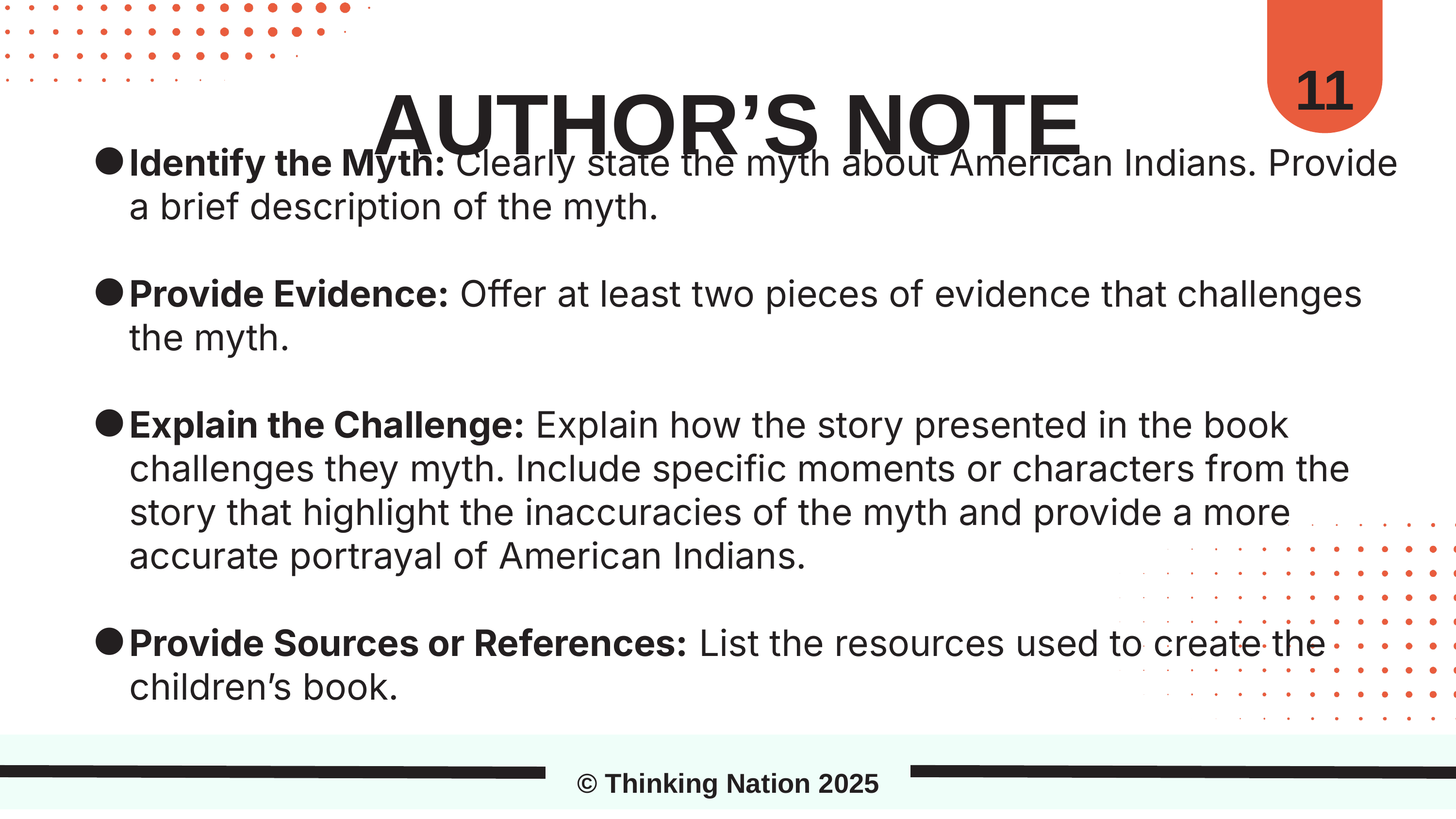

11
AUTHOR’S NOTE
Identify the Myth: Clearly state the myth about American Indians. Provide a brief description of the myth.

Provide Evidence: Offer at least two pieces of evidence that challenges the myth.

Explain the Challenge: Explain how the story presented in the book challenges they myth. Include specific moments or characters from the story that highlight the inaccuracies of the myth and provide a more accurate portrayal of American Indians.

Provide Sources or References: List the resources used to create the children’s book.

© Thinking Nation 2025